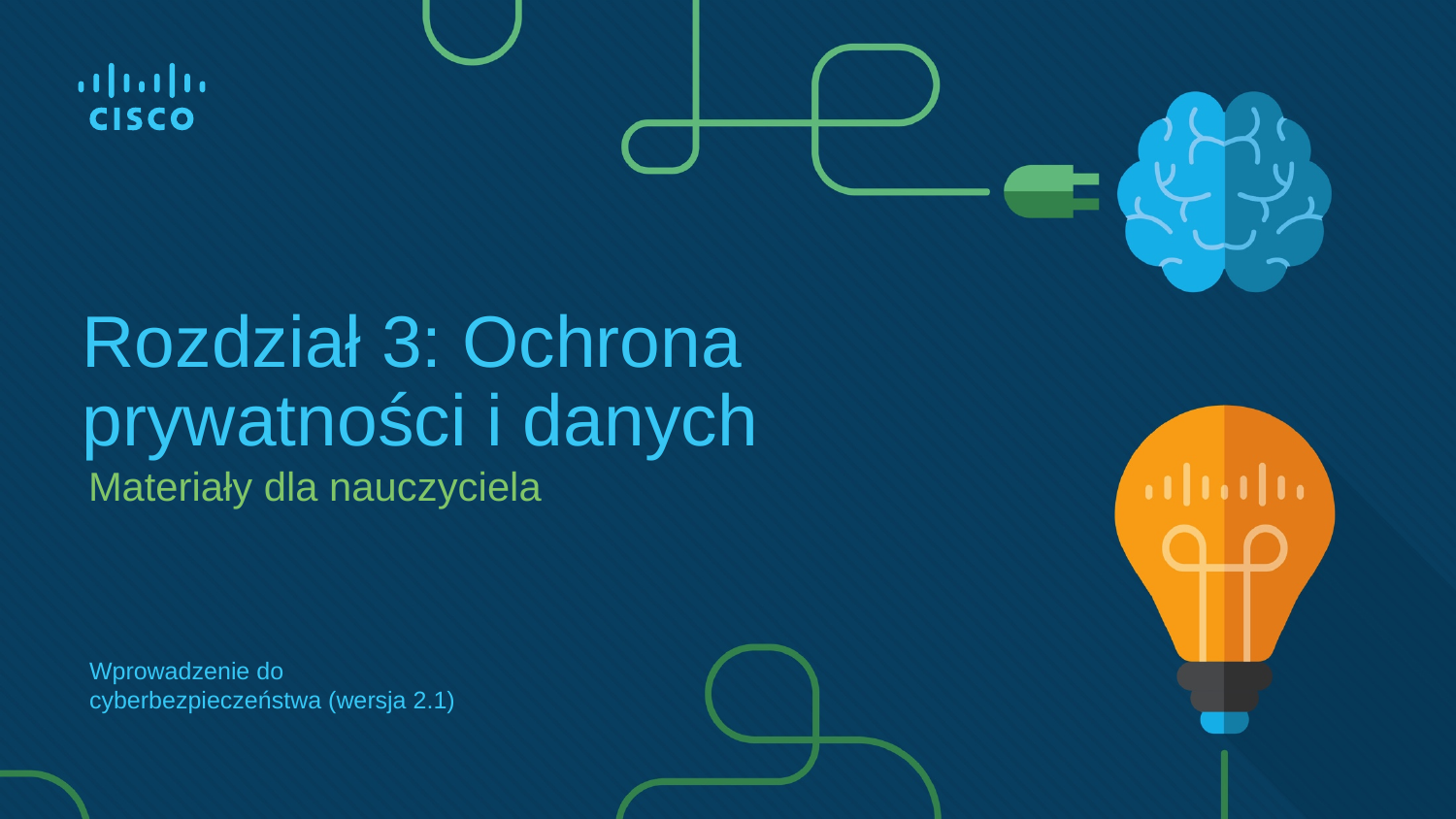

# Rozdział 3: Ochrona prywatności i danych
Materiały dla nauczyciela
Wprowadzenie do cyberbezpieczeństwa (wersja 2.1)